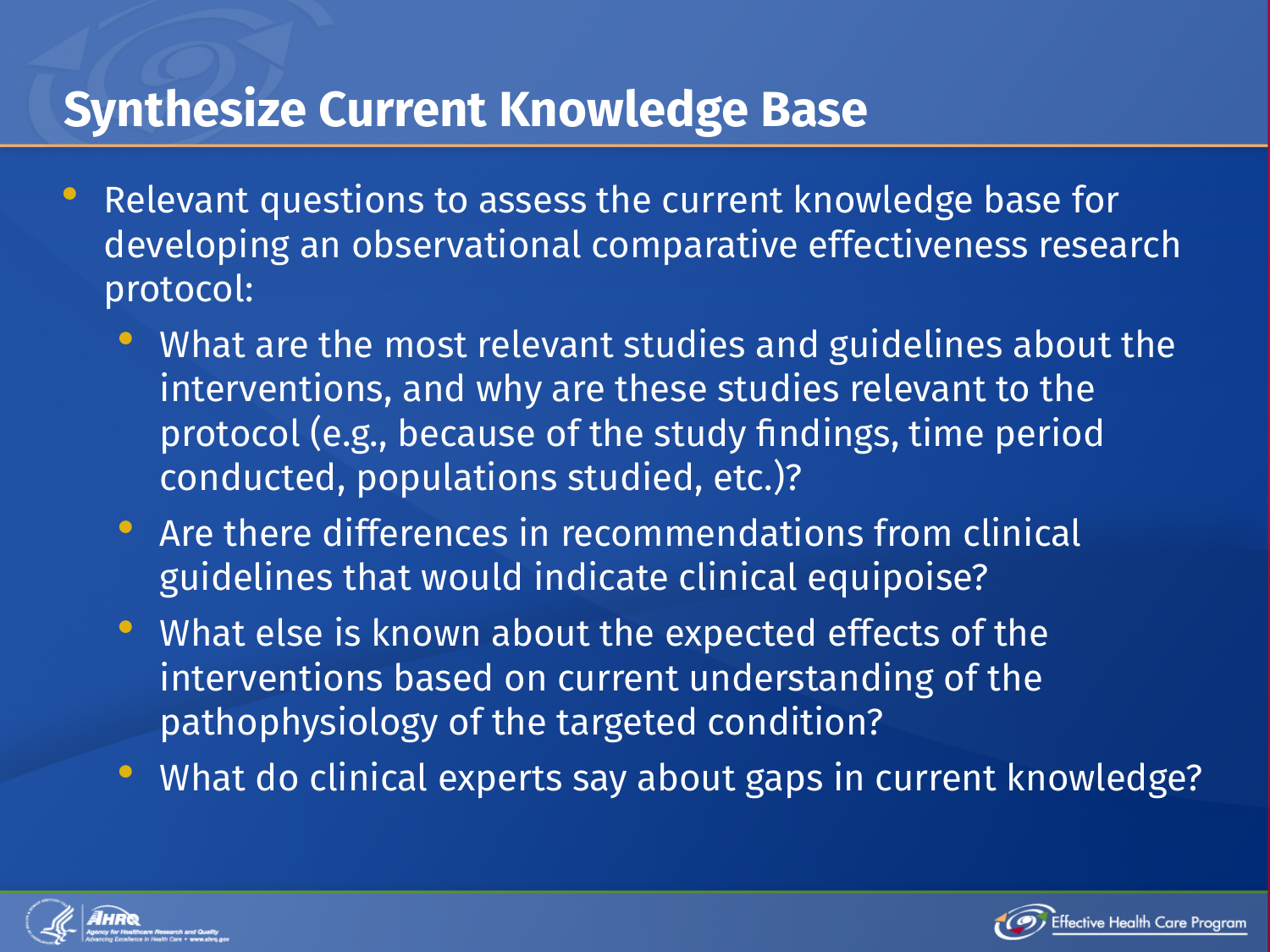

# Synthesize Current Knowledge Base
Relevant questions to assess the current knowledge base for developing an observational comparative effectiveness research protocol:
What are the most relevant studies and guidelines about the interventions, and why are these studies relevant to the protocol (e.g., because of the study findings, time period conducted, populations studied, etc.)?
Are there differences in recommendations from clinical guidelines that would indicate clinical equipoise?
What else is known about the expected effects of the interventions based on current understanding of the pathophysiology of the targeted condition?
What do clinical experts say about gaps in current knowledge?